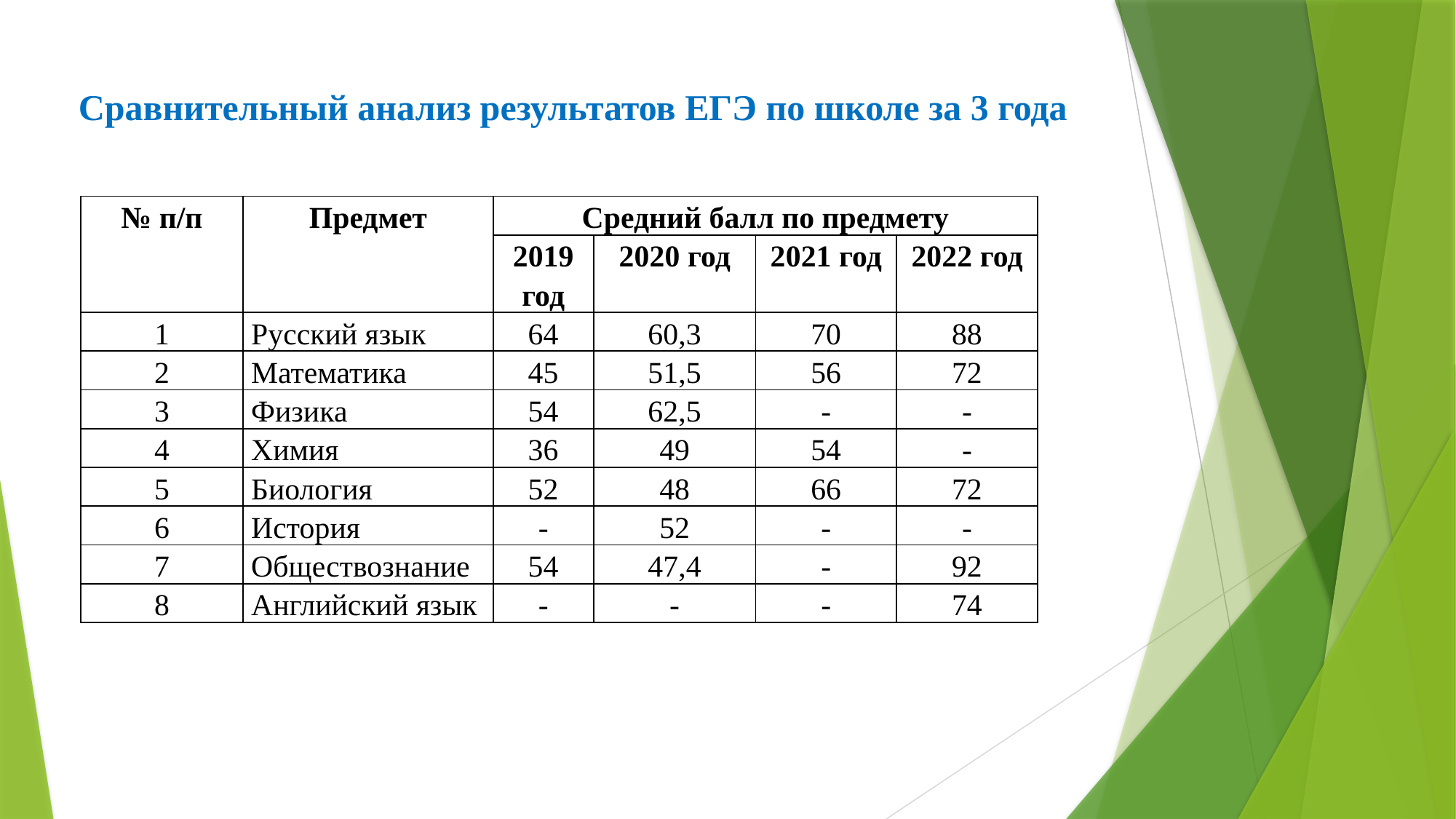

# Сравнительный анализ результатов ЕГЭ по школе за 3 года
| № п/п | Предмет | Средний балл по предмету |  |  |  |
| --- | --- | --- | --- | --- | --- |
|  |  | 2019 год | 2020 год | 2021 год | 2022 год |
| 1 | Русский язык | 64 | 60,3 | 70 | 88 |
| 2 | Математика | 45 | 51,5 | 56 | 72 |
| 3 | Физика | 54 | 62,5 | - | - |
| 4 | Химия | 36 | 49 | 54 | - |
| 5 | Биология | 52 | 48 | 66 | 72 |
| 6 | История | - | 52 | - | - |
| 7 | Обществознание | 54 | 47,4 | - | 92 |
| 8 | Английский язык | - | - | - | 74 |